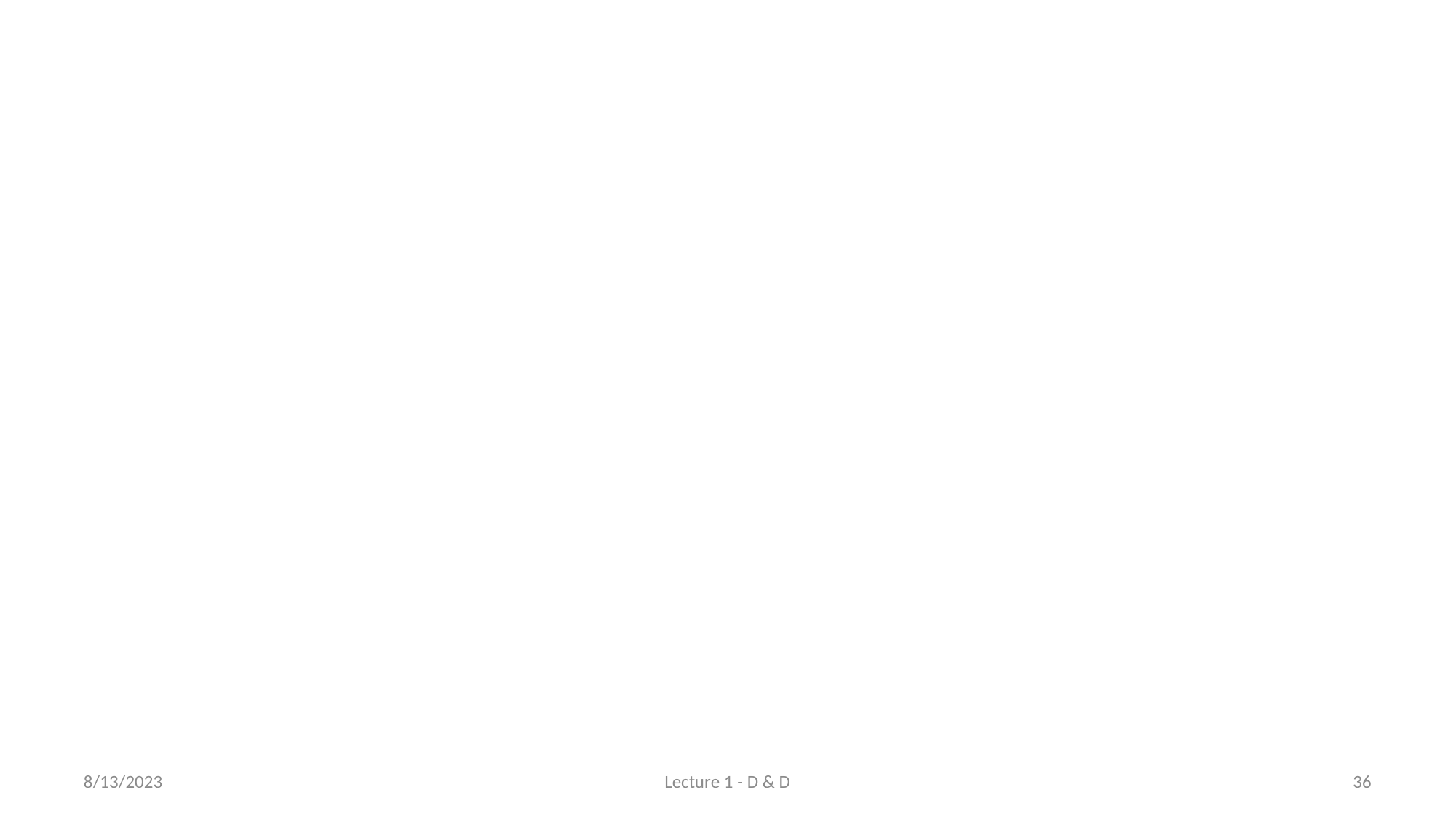

8/13/2023
Lecture 1 - D & D
36